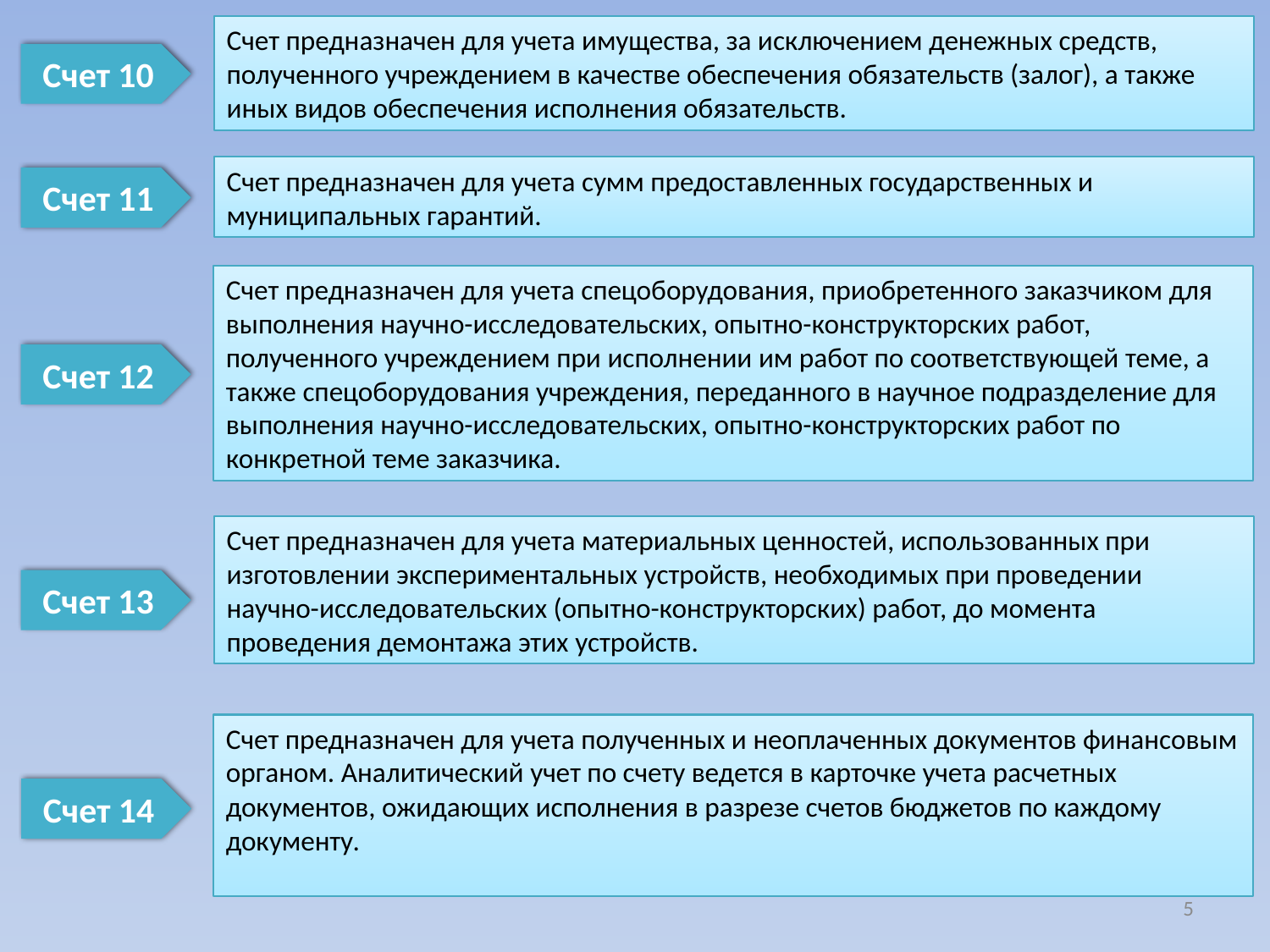

Счет предназначен для учета имущества, за исключением денежных средств, полученного учреждением в качестве обеспечения обязательств (залог), а также иных видов обеспечения исполнения обязательств.
Счет 10
Счет предназначен для учета сумм предоставленных государственных и муниципальных гарантий.
Счет 11
Счет предназначен для учета спецоборудования, приобретенного заказчиком для выполнения научно-исследовательских, опытно-конструкторских работ, полученного учреждением при исполнении им работ по соответствующей теме, а также спецоборудования учреждения, переданного в научное подразделение для выполнения научно-исследовательских, опытно-конструкторских работ по конкретной теме заказчика.
Счет 12
Счет предназначен для учета материальных ценностей, использованных при изготовлении экспериментальных устройств, необходимых при проведении научно-исследовательских (опытно-конструкторских) работ, до момента проведения демонтажа этих устройств.
Счет 13
Счет предназначен для учета полученных и неоплаченных документов финансовым органом. Аналитический учет по счету ведется в карточке учета расчетных документов, ожидающих исполнения в разрезе счетов бюджетов по каждому документу.

Счет 14
5